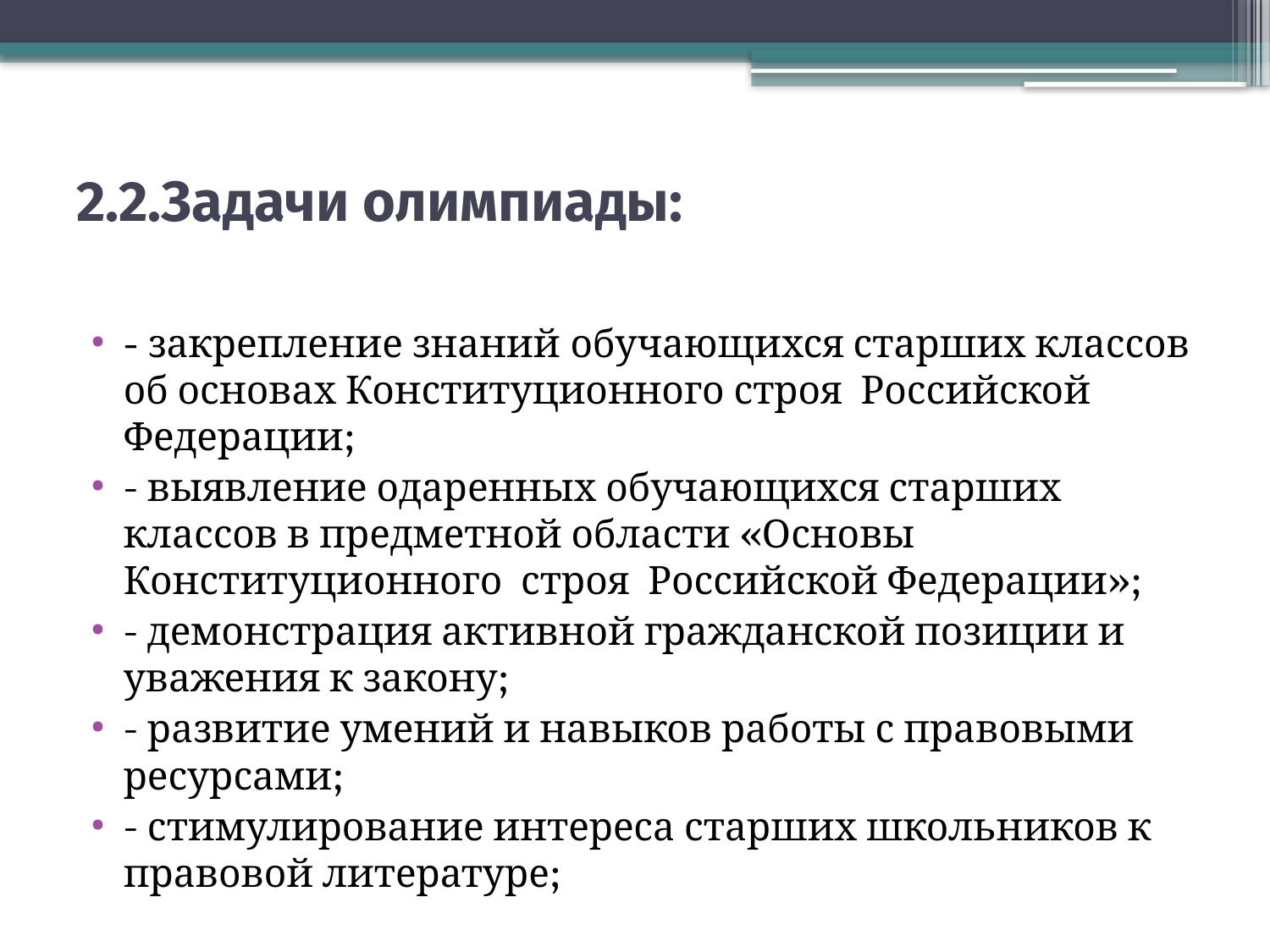

# 2.2.Задачи олимпиады:
- закрепление знаний обучающихся старших классов об основах Конституционного строя  Российской Федерации;
- выявление одаренных обучающихся старших классов в предметной области «Основы Конституционного  строя  Российской Федерации»;
- демонстрация активной гражданской позиции и уважения к закону;
- развитие умений и навыков работы с правовыми ресурсами;
- стимулирование интереса старших школьников к правовой литературе;